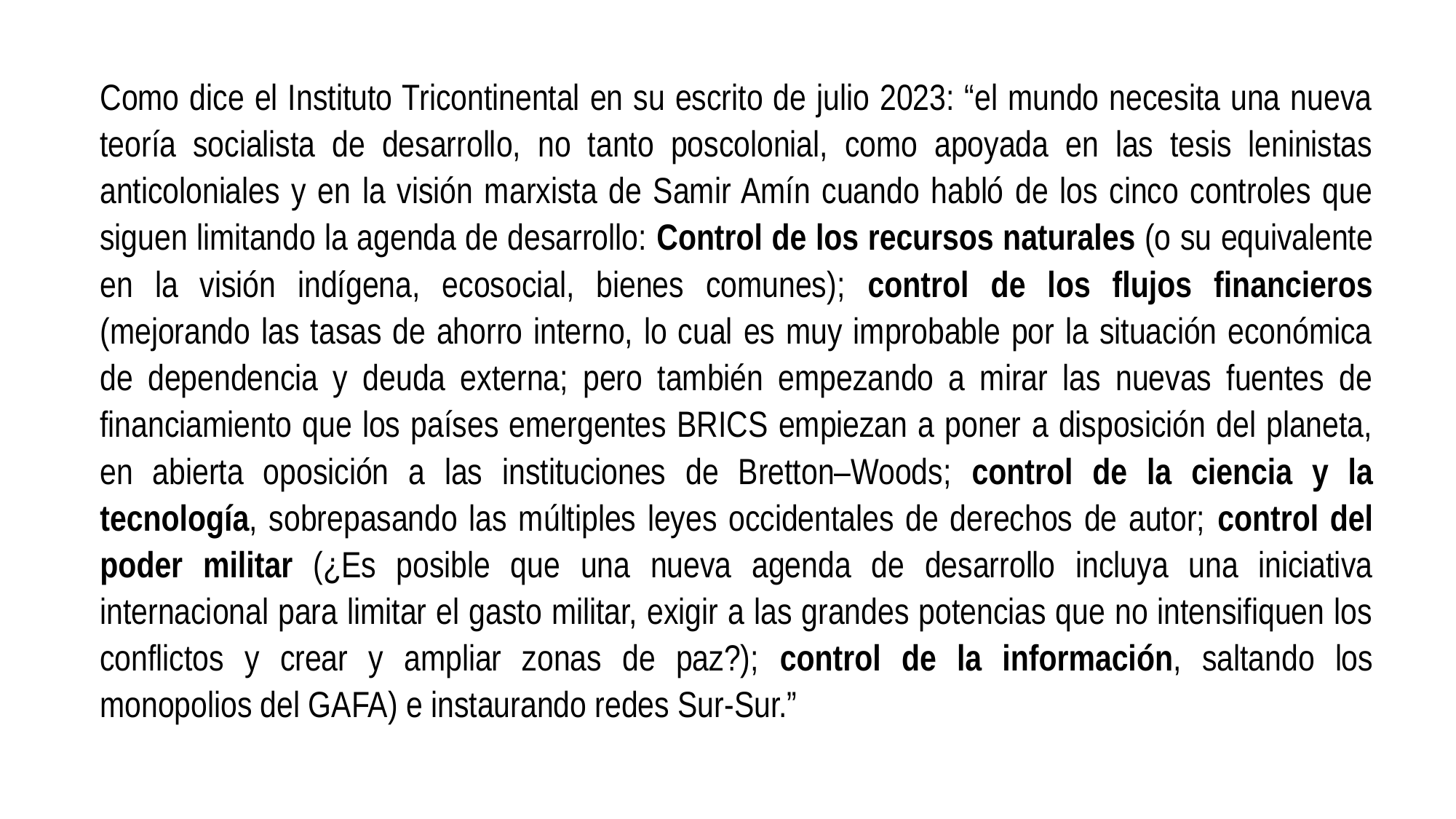

Como dice el Instituto Tricontinental en su escrito de julio 2023: “el mundo necesita una nueva teoría socialista de desarrollo, no tanto poscolonial, como apoyada en las tesis leninistas anticoloniales y en la visión marxista de Samir Amín cuando habló de los cinco controles que siguen limitando la agenda de desarrollo: Control de los recursos naturales (o su equivalente en la visión indígena, ecosocial, bienes comunes); control de los flujos financieros (mejorando las tasas de ahorro interno, lo cual es muy improbable por la situación económica de dependencia y deuda externa; pero también empezando a mirar las nuevas fuentes de financiamiento que los países emergentes BRICS empiezan a poner a disposición del planeta, en abierta oposición a las instituciones de Bretton–Woods; control de la ciencia y la tecnología, sobrepasando las múltiples leyes occidentales de derechos de autor; control del poder militar (¿Es posible que una nueva agenda de desarrollo incluya una iniciativa internacional para limitar el gasto militar, exigir a las grandes potencias que no intensifiquen los conflictos y crear y ampliar zonas de paz?); control de la información, saltando los monopolios del GAFA) e instaurando redes Sur-Sur.”